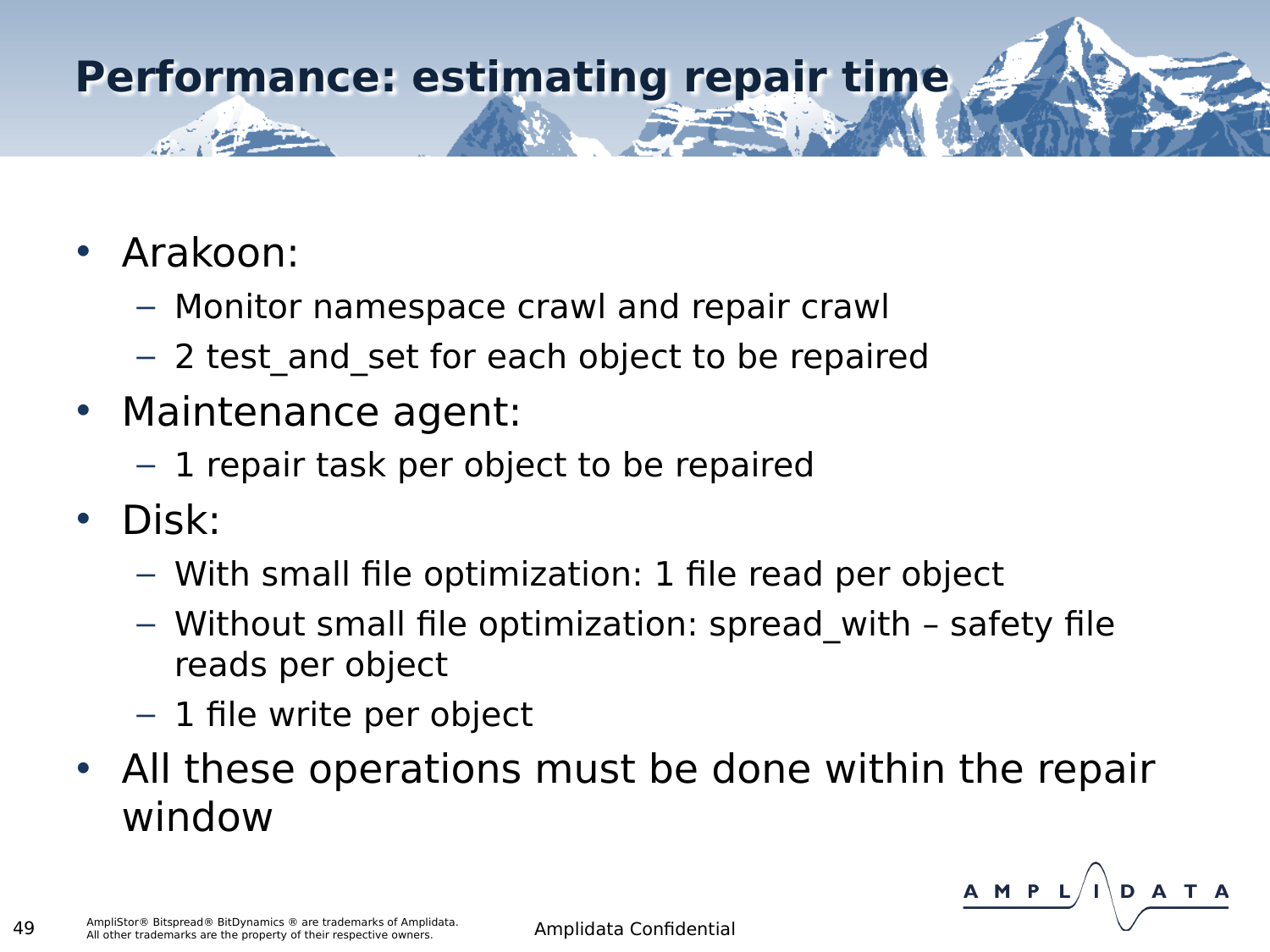

# Performance: estimating repair time
Arakoon:
Monitor namespace crawl and repair crawl
2 test_and_set for each object to be repaired
Maintenance agent:
1 repair task per object to be repaired
Disk:
With small file optimization: 1 file read per object
Without small file optimization: spread_with – safety file reads per object
1 file write per object
All these operations must be done within the repair window
49
Amplidata Confidential